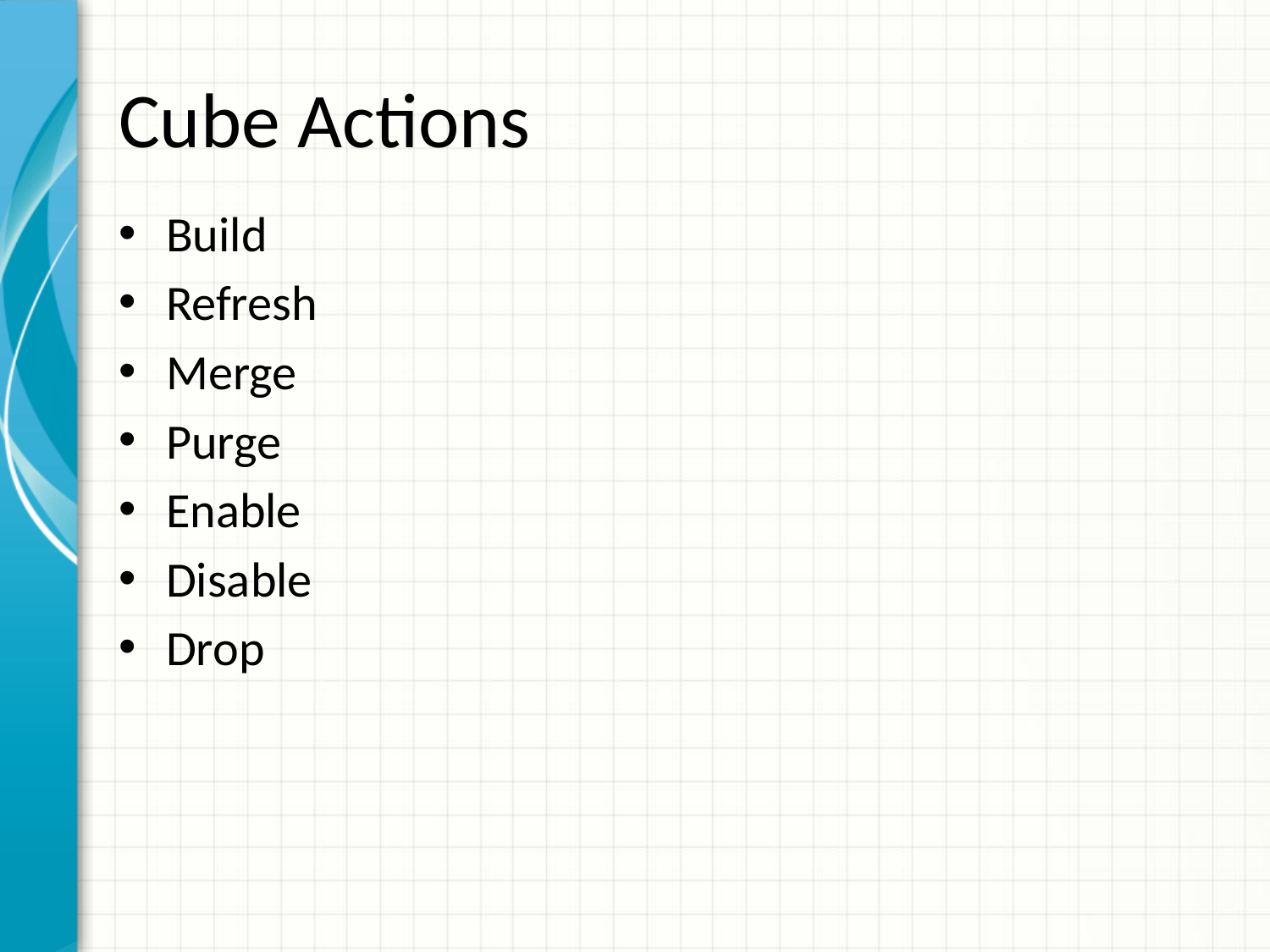

# Cube Actions
Build
Refresh
Merge
Purge
Enable
Disable
Drop